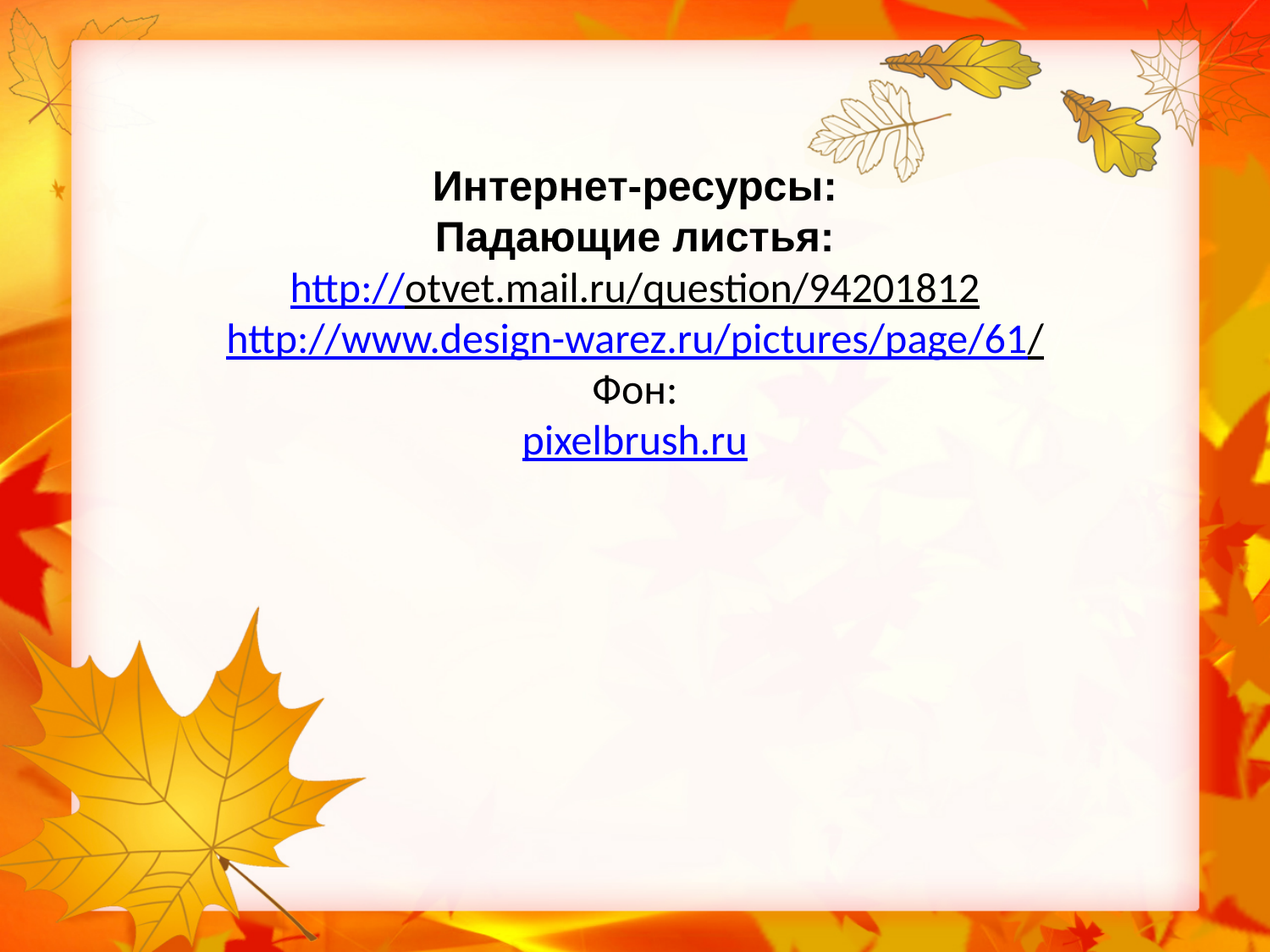

# Интернет-ресурсы: Падающие листья: http://otvet.mail.ru/question/94201812 http://www.design-warez.ru/pictures/page/61/ Фон: pixelbrush.ru